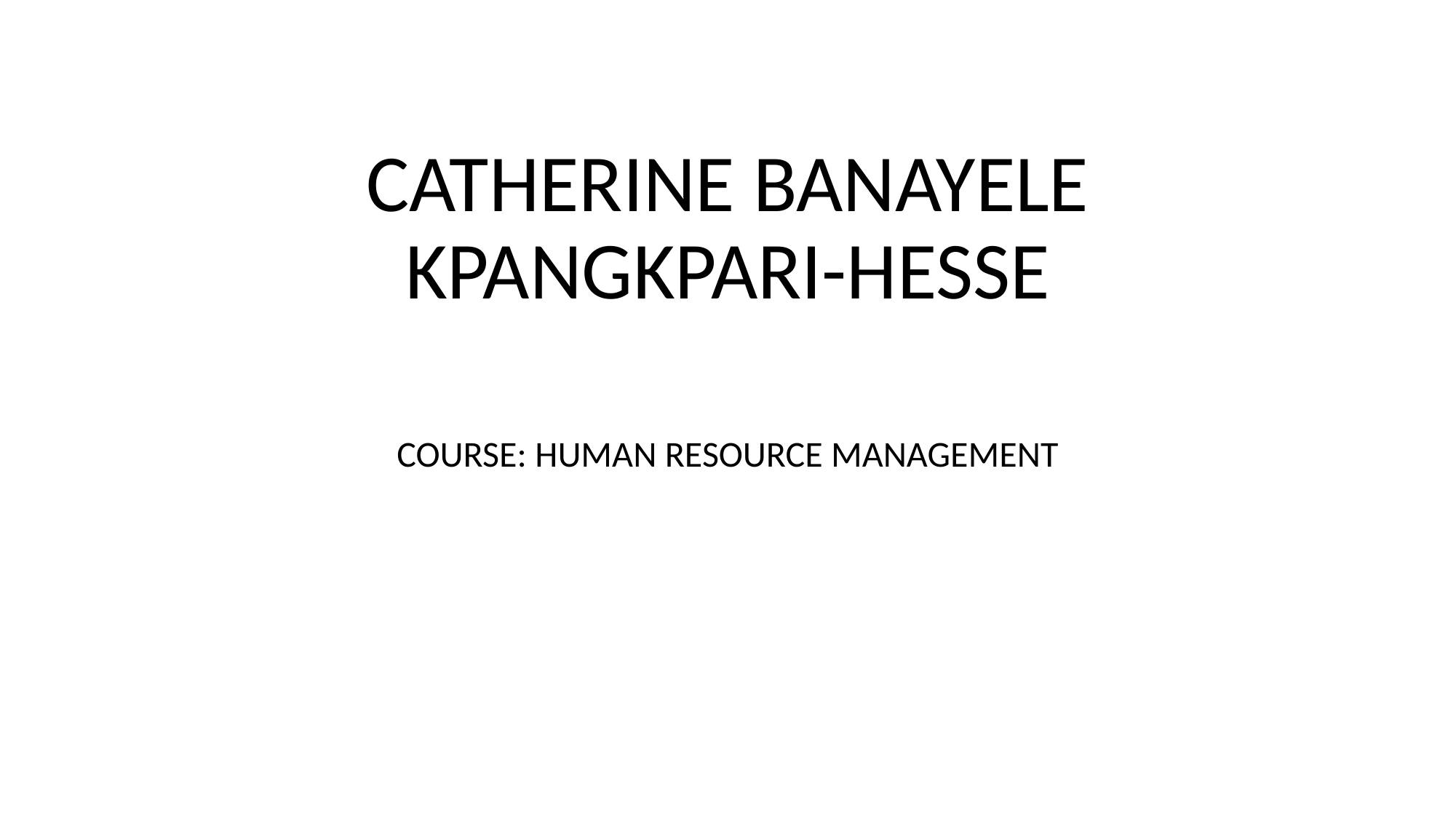

# CATHERINE BANAYELE KPANGKPARI-HESSE
COURSE: HUMAN RESOURCE MANAGEMENT